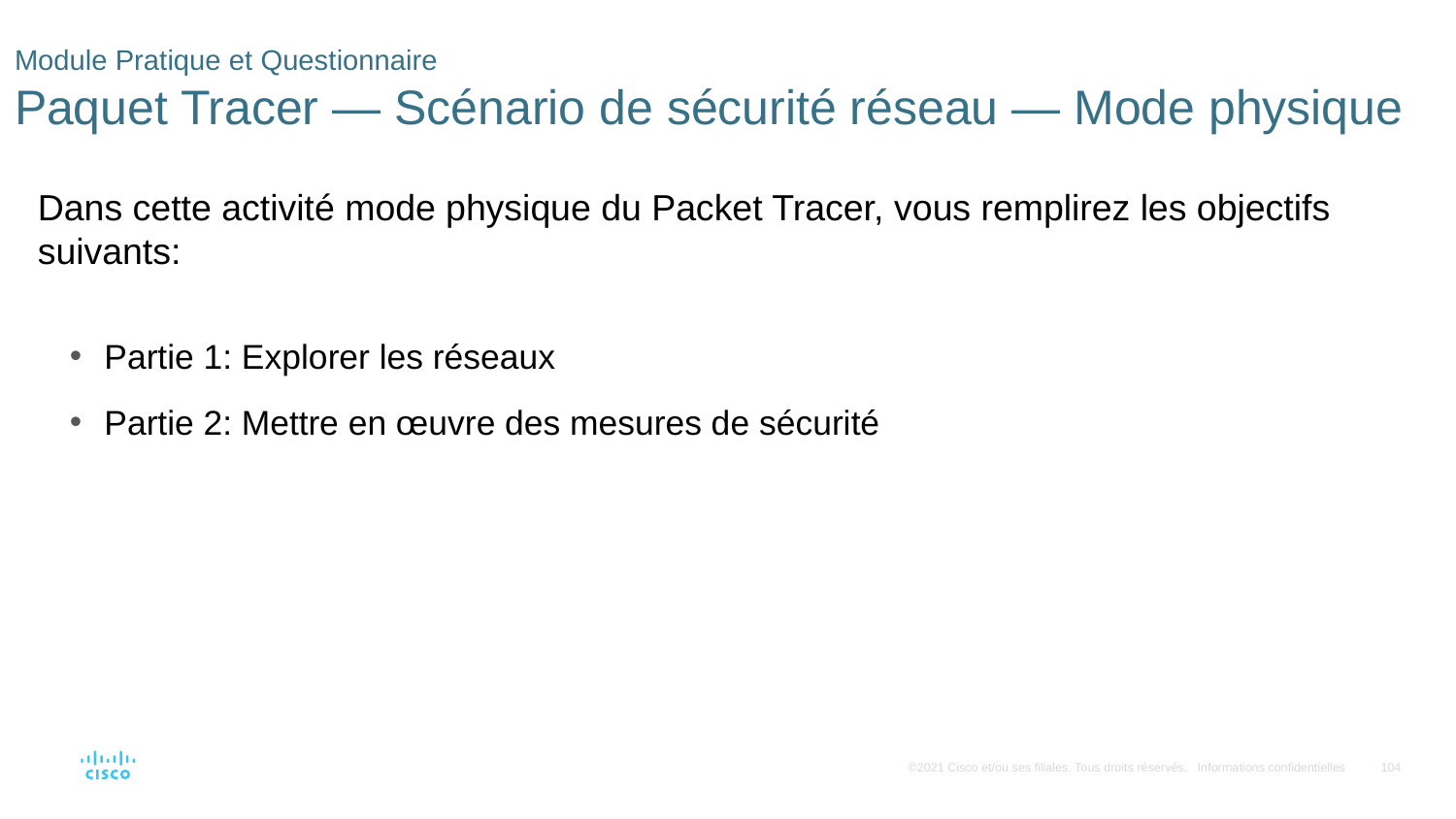

# Module Pratique et Questionnaire Paquet Tracer — Scénario de sécurité réseau — Mode physique
Dans cette activité mode physique du Packet Tracer, vous remplirez les objectifs suivants:

Partie 1: Explorer les réseaux
Partie 2: Mettre en œuvre des mesures de sécurité